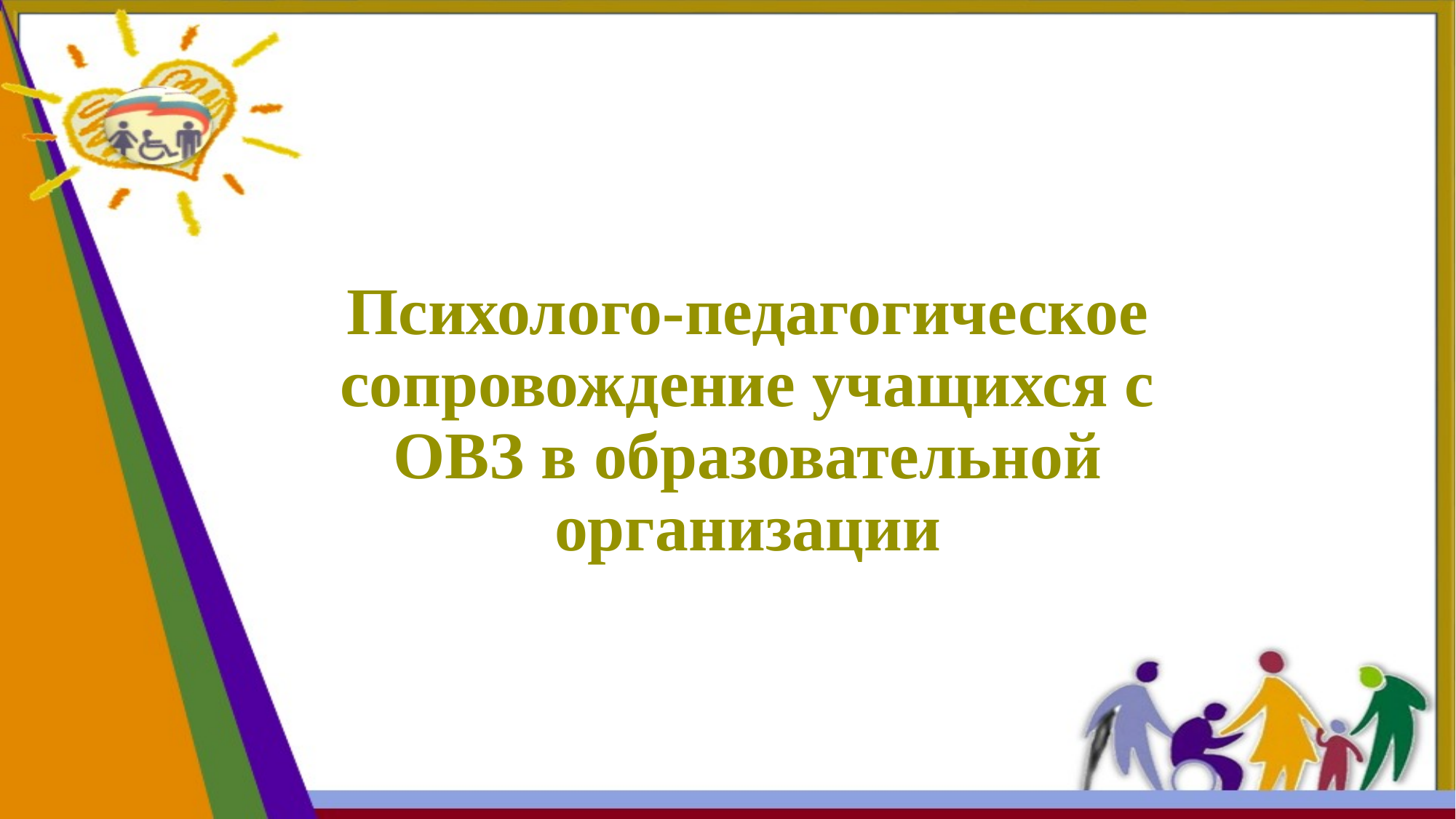

# Психолого-педагогическое сопровождение учащихся с ОВЗ в образовательной организации